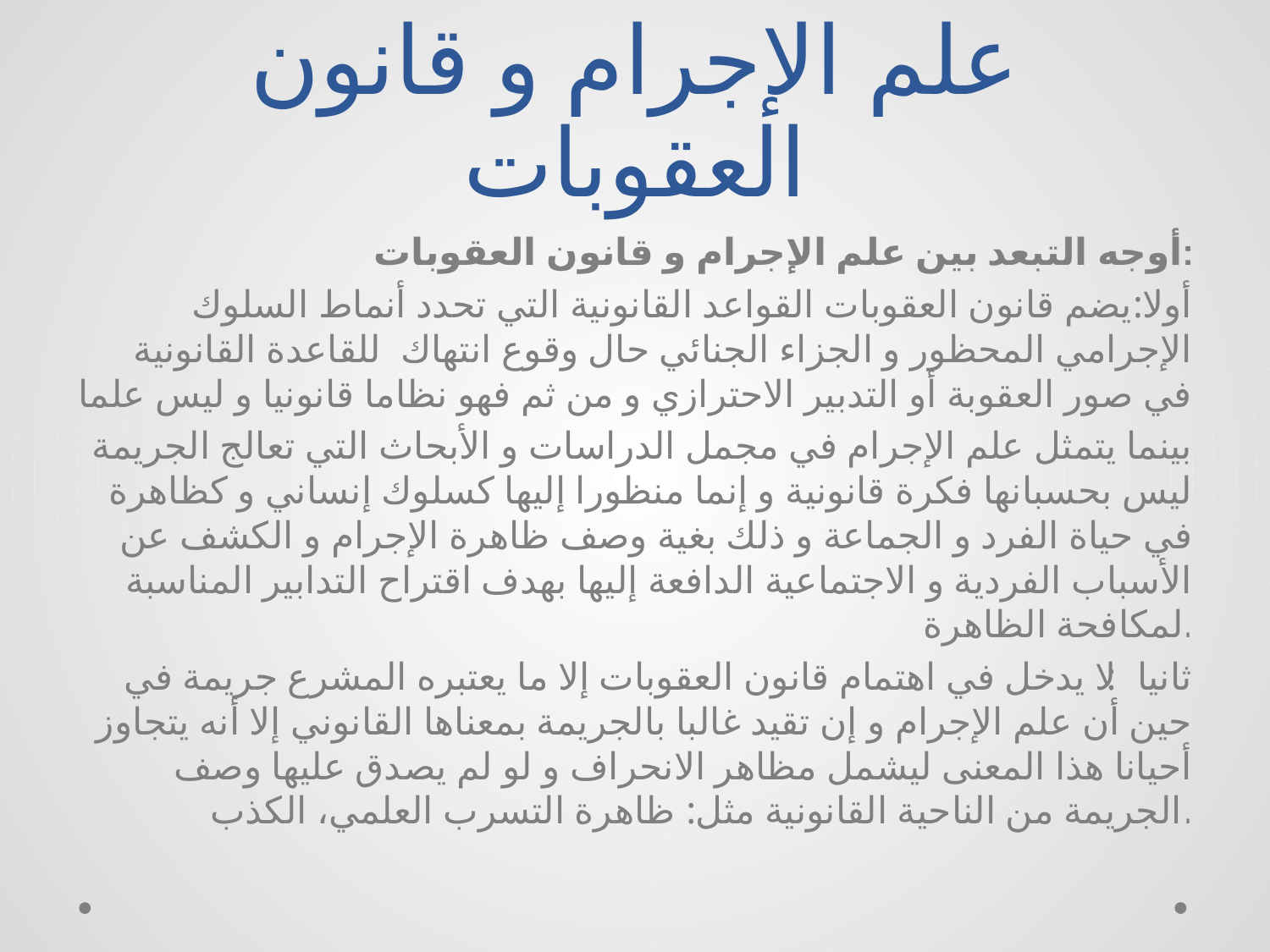

# علم الإجرام و قانون العقوبات
أوجه التبعد بين علم الإجرام و قانون العقوبات:
أولا:يضم قانون العقوبات القواعد القانونية التي تحدد أنماط السلوك الإجرامي المحظور و الجزاء الجنائي حال وقوع انتهاك  للقاعدة القانونية في صور العقوبة أو التدبير الاحترازي و من ثم فهو نظاما قانونيا و ليس علما
بينما يتمثل علم الإجرام في مجمل الدراسات و الأبحاث التي تعالج الجريمة ليس بحسبانها فكرة قانونية و إنما منظورا إليها كسلوك إنساني و كظاهرة في حياة الفرد و الجماعة و ذلك بغية وصف ظاهرة الإجرام و الكشف عن الأسباب الفردية و الاجتماعية الدافعة إليها بهدف اقتراح التدابير المناسبة لمكافحة الظاهرة.
ثانيا: لا يدخل في اهتمام قانون العقوبات إلا ما يعتبره المشرع جريمة في حين أن علم الإجرام و إن تقيد غالبا بالجريمة بمعناها القانوني إلا أنه يتجاوز أحيانا هذا المعنى ليشمل مظاهر الانحراف و لو لم يصدق عليها وصف الجريمة من الناحية القانونية مثل: ظاهرة التسرب العلمي، الكذب.